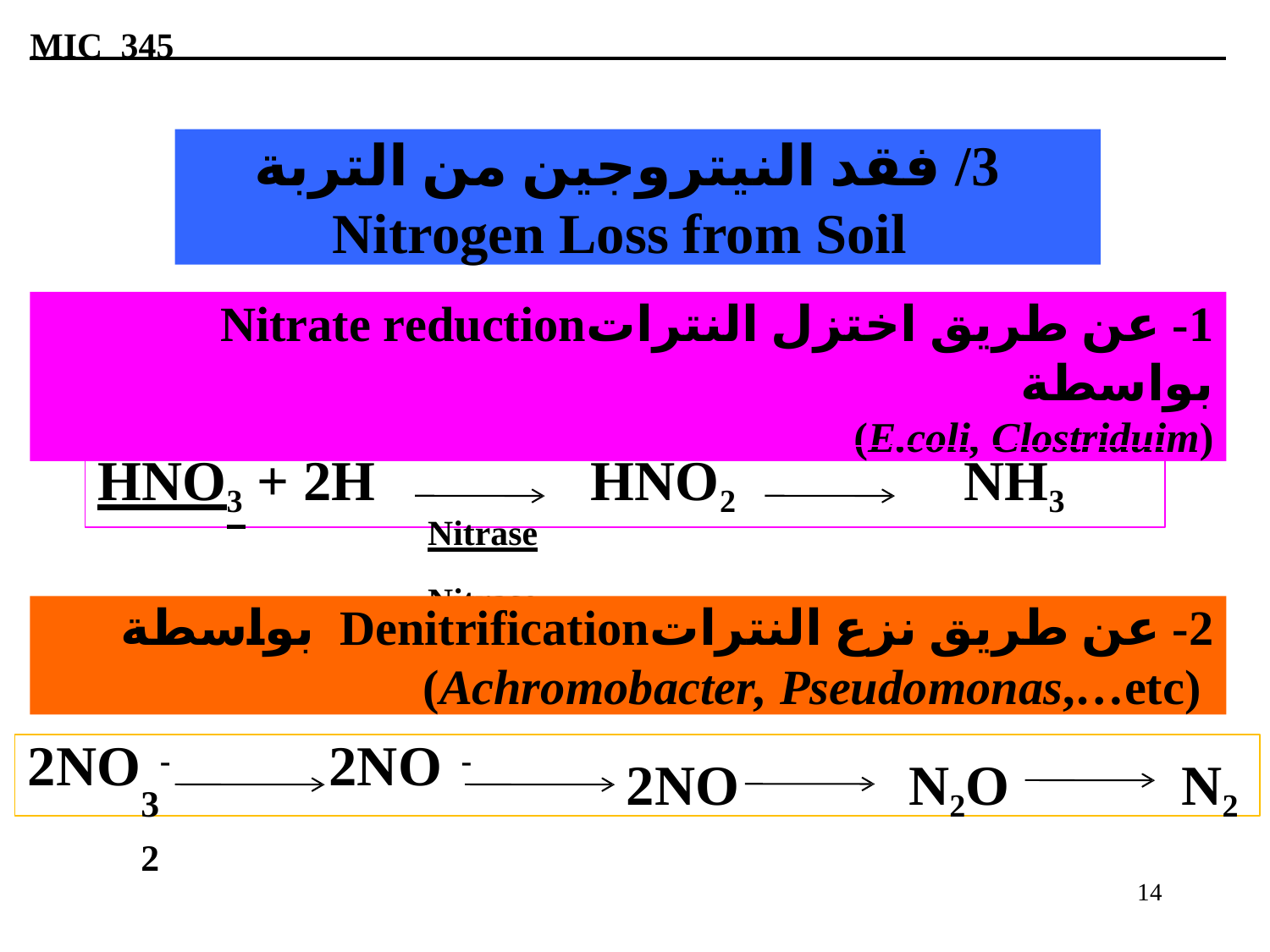

MIC  345

3/ فقد النيتروجين من التربة
 Nitrogen Loss from Soil
1- عن طريق اختزل النتراتNitrate reduction  بواسطة
(E.coli, Clostriduim)

HNO3 + 2H	HNO2	NH3
Nitrase	Nitrase

2- عن طريق نزع النتراتDenitrification  بواسطة
 (Achromobacter, Pseudomonas,…etc)

2NO -	2NO -
3	2
2NO
N2O
N2

14